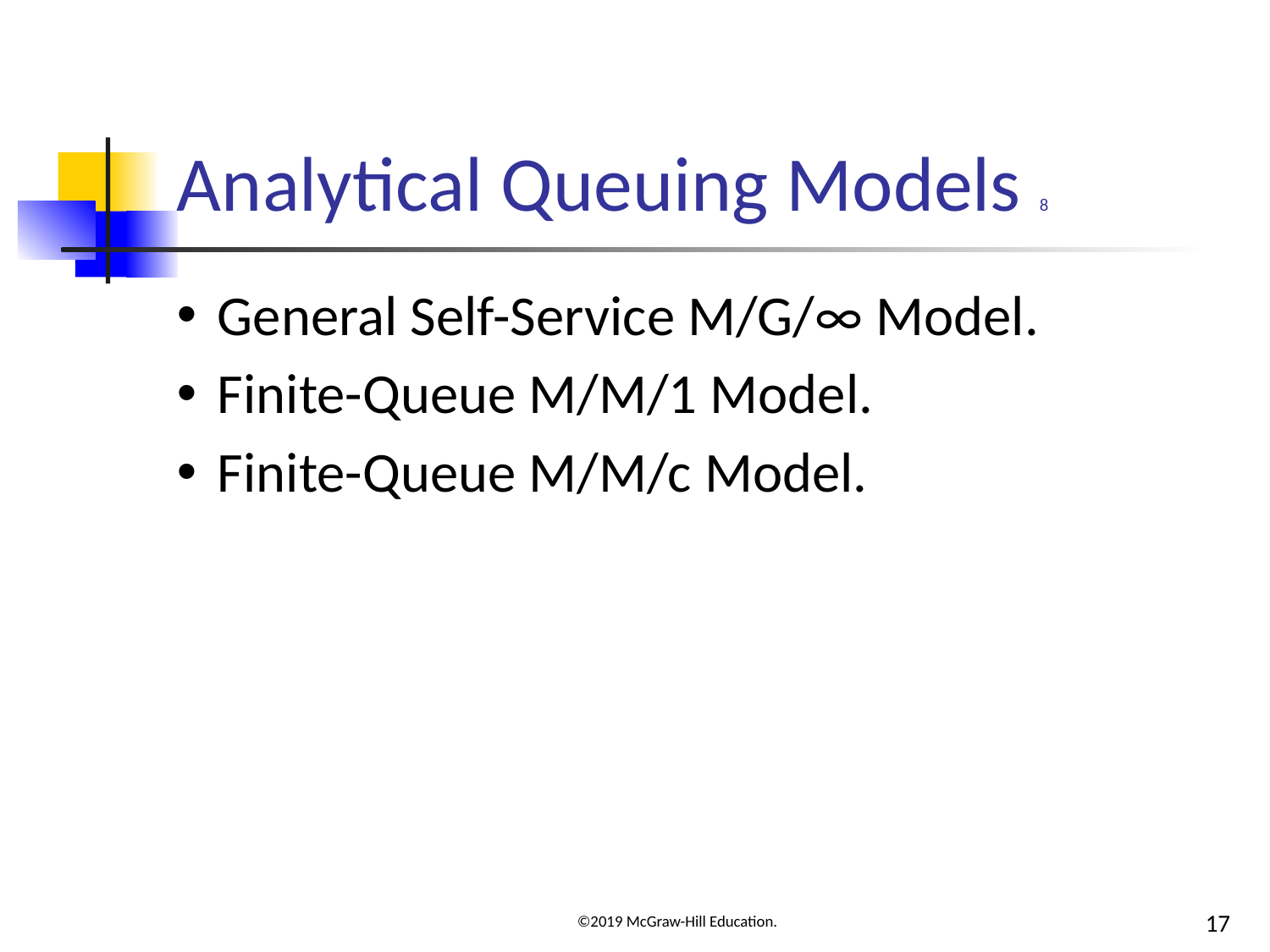

# Analytical Queuing Models 8
General Self-Service M/G/∞ Model.
Finite-Queue M/M/1 Model.
Finite-Queue M/M/c Model.